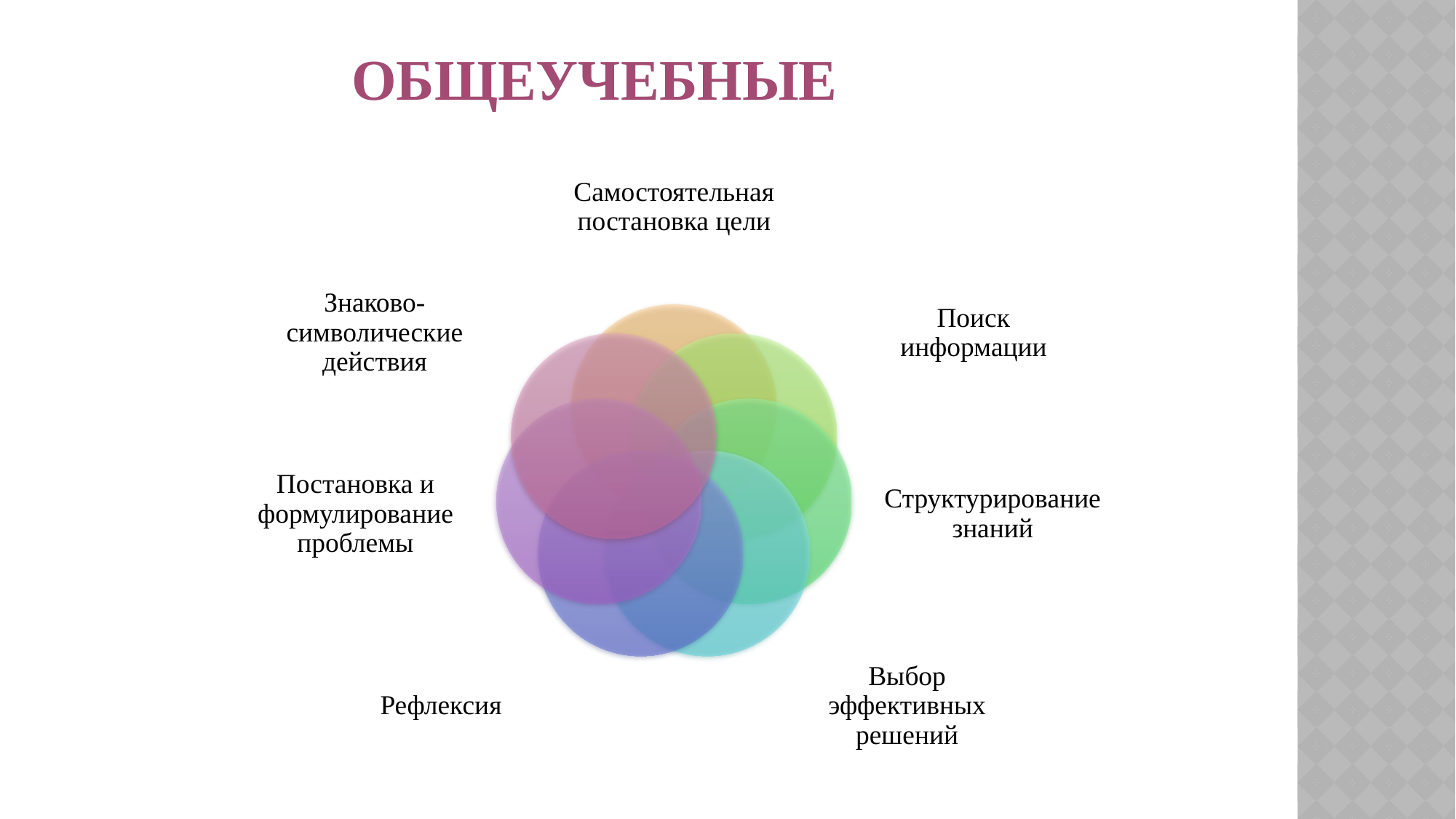

# Общеучебные
Самостоятельная постановка цели
Поиск информации
Структурирование знаний
Выбор эффективных решений
Рефлексия
Постановка и формулирование проблемы
Знаково-символические действия